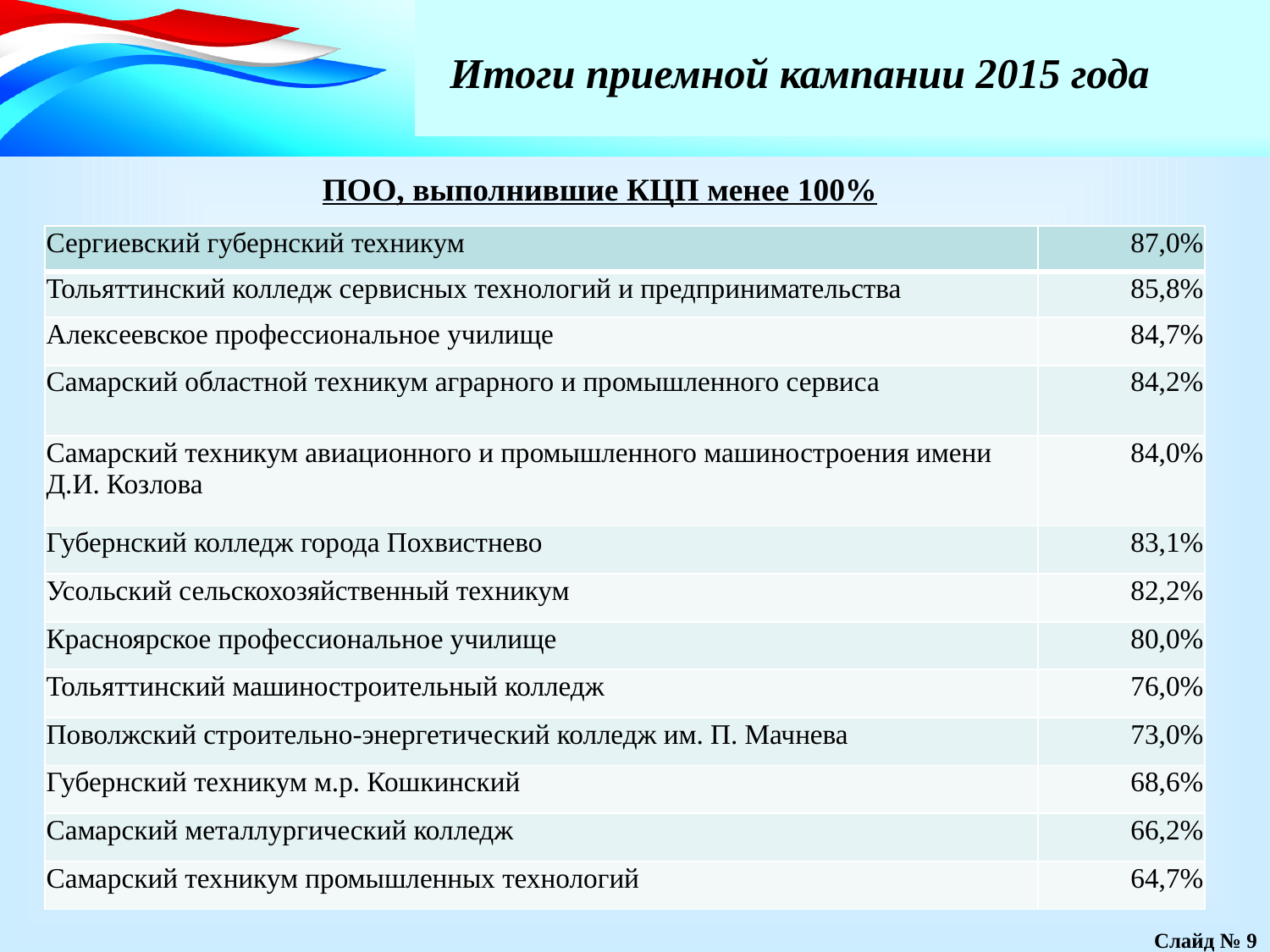

Итоги приемной кампании 2015 года
ПОО, выполнившие КЦП менее 100%
| Сергиевский губернский техникум | 87,0% |
| --- | --- |
| Тольяттинский колледж сервисных технологий и предпринимательства | 85,8% |
| Алексеевское профессиональное училище | 84,7% |
| Самарский областной техникум аграрного и промышленного сервиса | 84,2% |
| Самарский техникум авиационного и промышленного машиностроения имени Д.И. Козлова | 84,0% |
| Губернский колледж города Похвистнево | 83,1% |
| Усольский сельскохозяйственный техникум | 82,2% |
| Красноярское профессиональное училище | 80,0% |
| Тольяттинский машиностроительный колледж | 76,0% |
| Поволжский строительно-энергетический колледж им. П. Мачнева | 73,0% |
| Губернский техникум м.р. Кошкинский | 68,6% |
| Самарский металлургический колледж | 66,2% |
| Самарский техникум промышленных технологий | 64,7% |
Слайд № 9